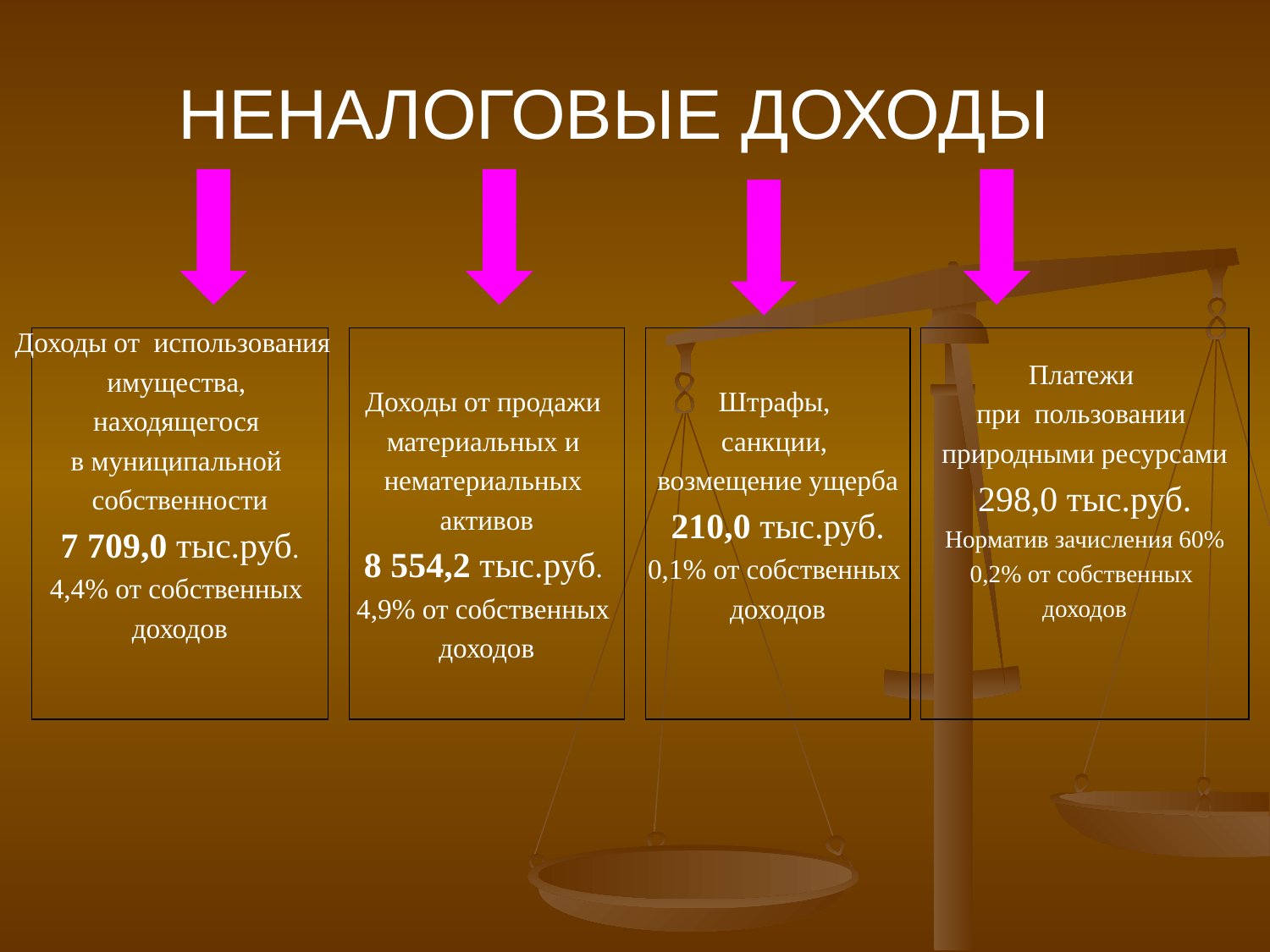

# НЕНАЛОГОВЫЕ ДОХОДЫ

Доходы от  использования
имущества,
находящегося
в муниципальной
собственности
7 709,0 тыс.руб.
4,4% от собственных
доходов

Доходы от продажи
материальных и
нематериальных
активов
8 554,2 тыс.руб.
4,9% от собственных
доходов
Штрафы,
санкции,
возмещение ущерба
210,0 тыс.руб.
0,1% от собственных
доходов

Платежи
при  пользовании
природными ресурсами
298,0 тыс.руб.
Норматив зачисления 60%
0,2% от собственных
доходов